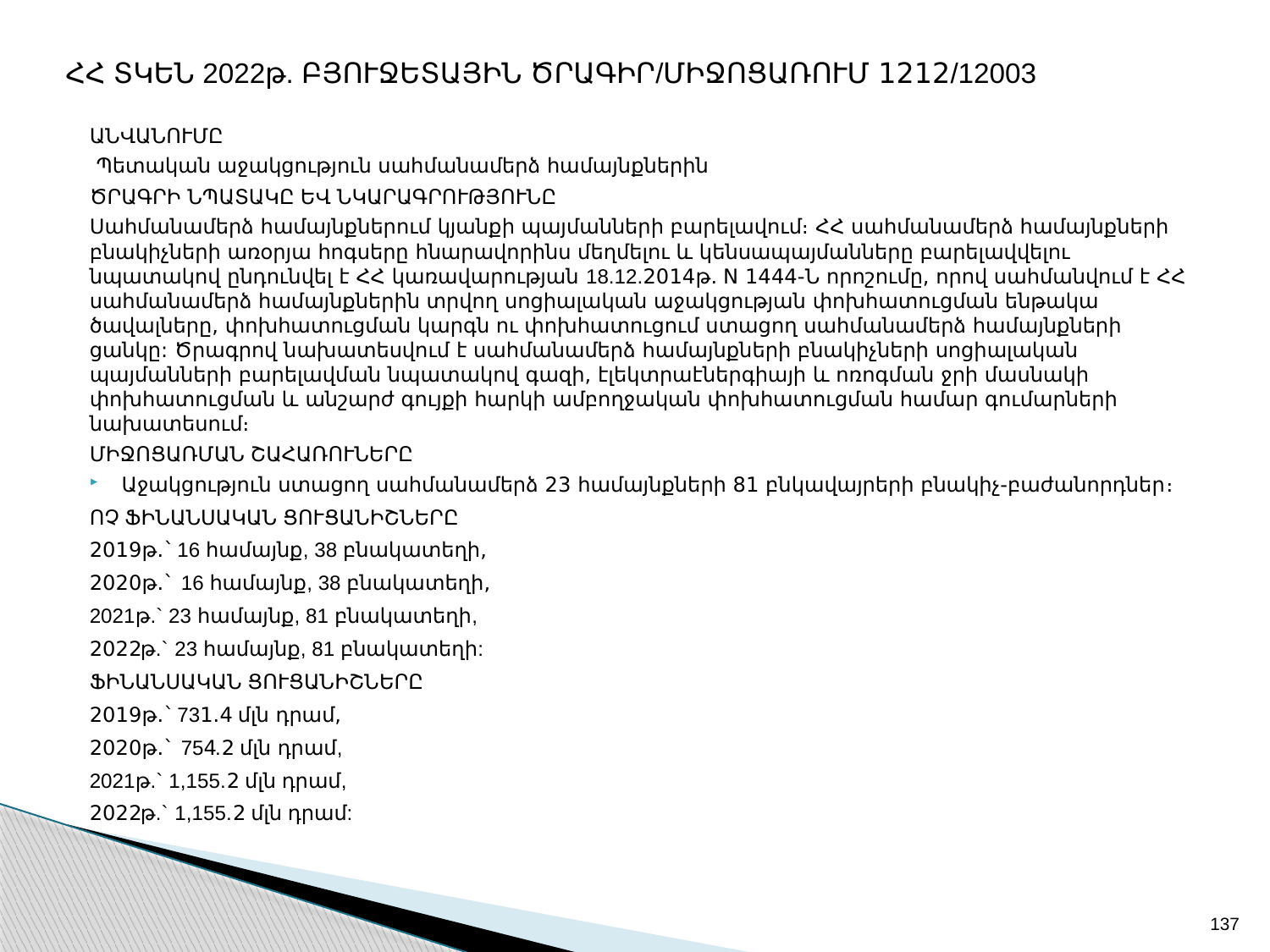

# ՀՀ ՏԿԵՆ 2022թ. ԲՅՈՒՋԵՏԱՅԻՆ ԾՐԱԳԻՐ/ՄԻՋՈՑԱՌՈՒՄ 1212/12003
ԱՆՎԱՆՈՒՄԸ
 Պետական աջակցություն սահմանամերձ համայնքներին
ԾՐԱԳՐԻ ՆՊԱՏԱԿԸ ԵՎ ՆԿԱՐԱԳՐՈՒԹՅՈՒՆԸ
Սահմանամերձ համայնքներում կյանքի պայմանների բարելավում։ ՀՀ սահմանամերձ համայնքների բնակիչների առօրյա հոգսերը հնարավորինս մեղմելու և կենսապայմանները բարելավվելու նպատակով ընդունվել է ՀՀ կառավարության 18.12.2014թ. N 1444-Ն որոշումը, որով սահմանվում է ՀՀ սահմանամերձ համայնքներին տրվող սոցիալական աջակցության փոխհատուցման ենթակա ծավալները, փոխհատուցման կարգն ու փոխհատուցում ստացող սահմանամերձ համայնքների ցանկը: Ծրագրով նախատեսվում է սահմանամերձ համայնքների բնակիչների սոցիալական պայմանների բարելավման նպատակով գազի, էլեկտրաէներգիայի և ոռոգման ջրի մասնակի փոխհատուցման և անշարժ գույքի հարկի ամբողջական փոխհատուցման համար գումարների նախատեսում։
ՄԻՋՈՑԱՌՄԱՆ ՇԱՀԱՌՈՒՆԵՐԸ
Աջակցություն ստացող սահմանամերձ 23 համայնքների 81 բնկավայրերի բնակիչ-բաժանորդներ։
ՈՉ ՖԻՆԱՆՍԱԿԱՆ ՑՈՒՑԱՆԻՇՆԵՐԸ
2019թ.` 16 համայնք, 38 բնակատեղի,
2020թ.` 16 համայնք, 38 բնակատեղի,
2021թ.` 23 համայնք, 81 բնակատեղի,
2022թ.` 23 համայնք, 81 բնակատեղի:
ՖԻՆԱՆՍԱԿԱՆ ՑՈՒՑԱՆԻՇՆԵՐԸ
2019թ.` 731.4 մլն դրամ,
2020թ.` 754.2 մլն դրամ,
2021թ.` 1,155.2 մլն դրամ,
2022թ.` 1,155.2 մլն դրամ:

137